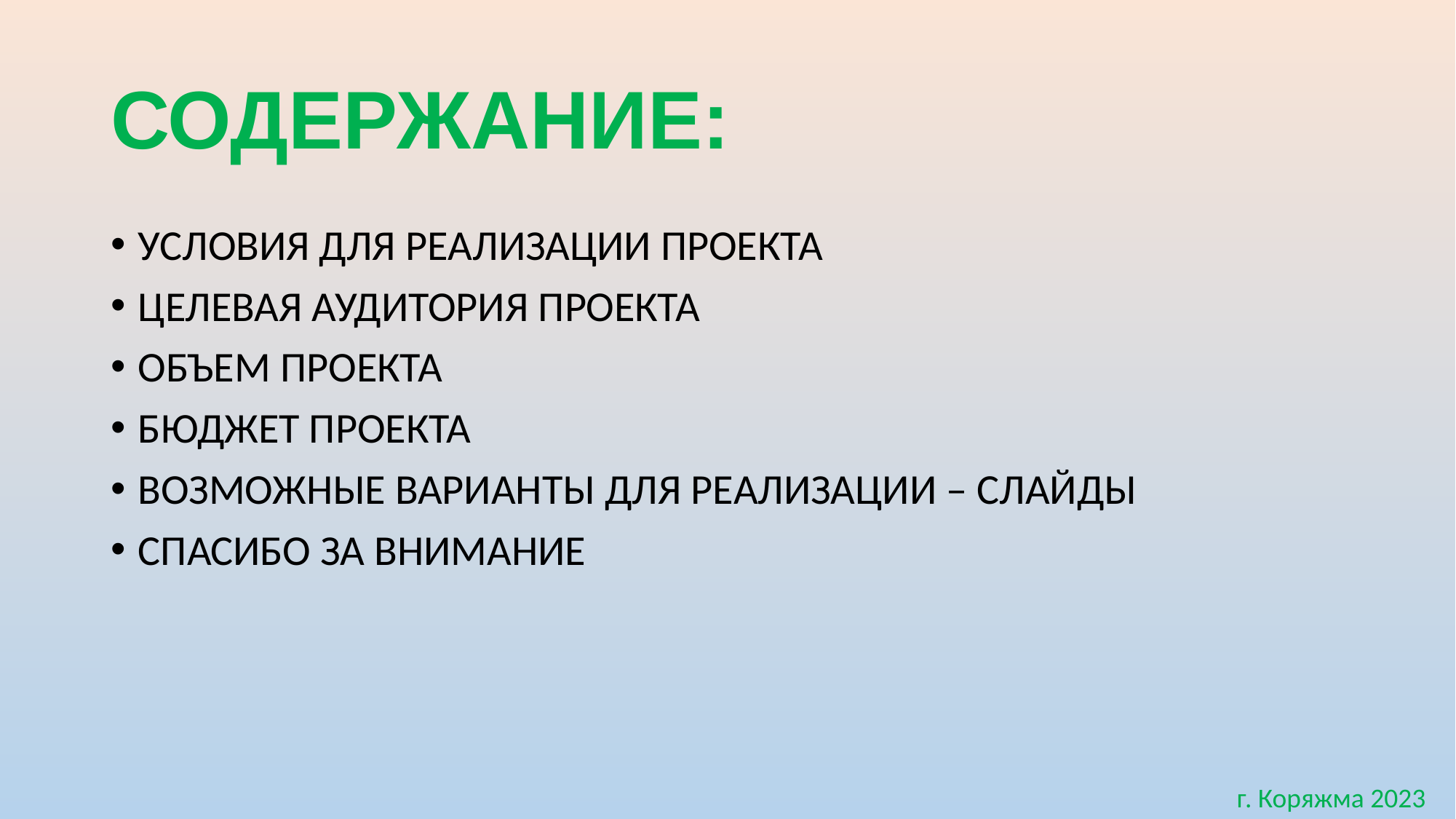

# СОДЕРЖАНИЕ:
УСЛОВИЯ ДЛЯ РЕАЛИЗАЦИИ ПРОЕКТА
ЦЕЛЕВАЯ АУДИТОРИЯ ПРОЕКТА
ОБЪЕМ ПРОЕКТА
БЮДЖЕТ ПРОЕКТА
ВОЗМОЖНЫЕ ВАРИАНТЫ ДЛЯ РЕАЛИЗАЦИИ – СЛАЙДЫ
СПАСИБО ЗА ВНИМАНИЕ

г. Коряжма 2023